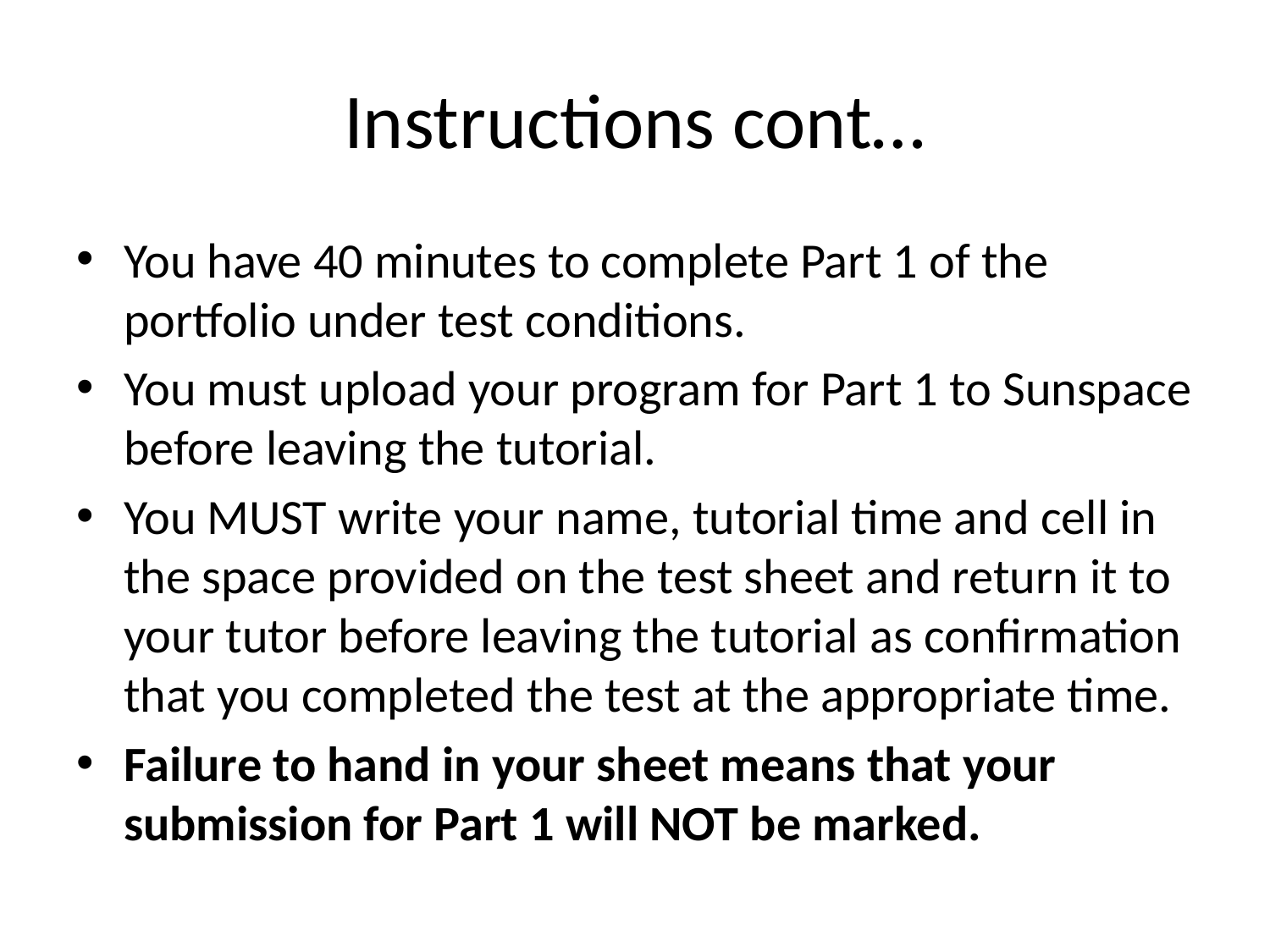

# Instructions cont…
You have 40 minutes to complete Part 1 of the portfolio under test conditions.
You must upload your program for Part 1 to Sunspace before leaving the tutorial.
You MUST write your name, tutorial time and cell in the space provided on the test sheet and return it to your tutor before leaving the tutorial as confirmation that you completed the test at the appropriate time.
Failure to hand in your sheet means that your submission for Part 1 will NOT be marked.